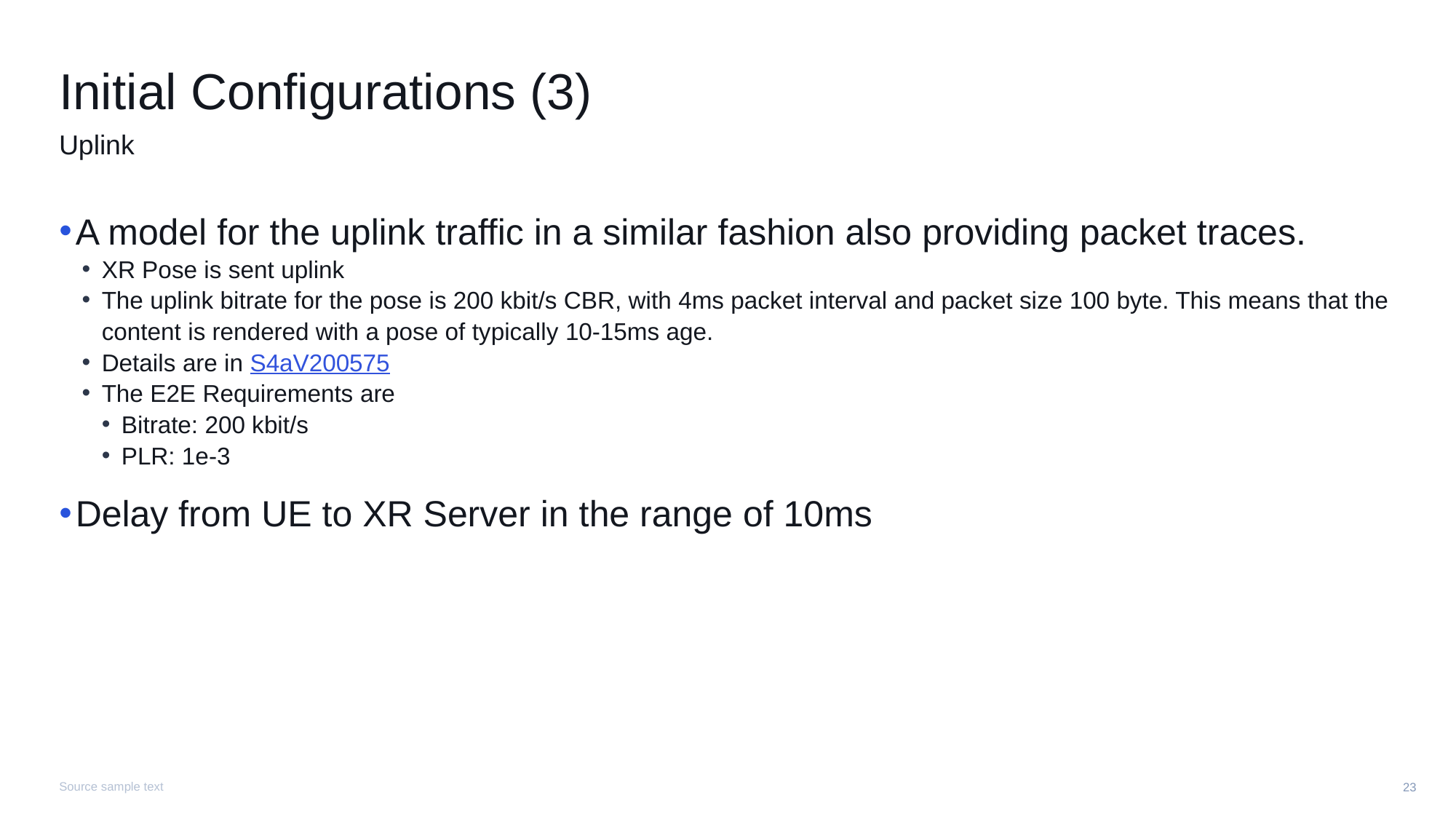

# Initial Configurations (3)
Uplink
A model for the uplink traffic in a similar fashion also providing packet traces.
XR Pose is sent uplink
The uplink bitrate for the pose is 200 kbit/s CBR, with 4ms packet interval and packet size 100 byte. This means that the content is rendered with a pose of typically 10-15ms age.
Details are in S4aV200575
The E2E Requirements are
Bitrate: 200 kbit/s
PLR: 1e-3
Delay from UE to XR Server in the range of 10ms
Source sample text